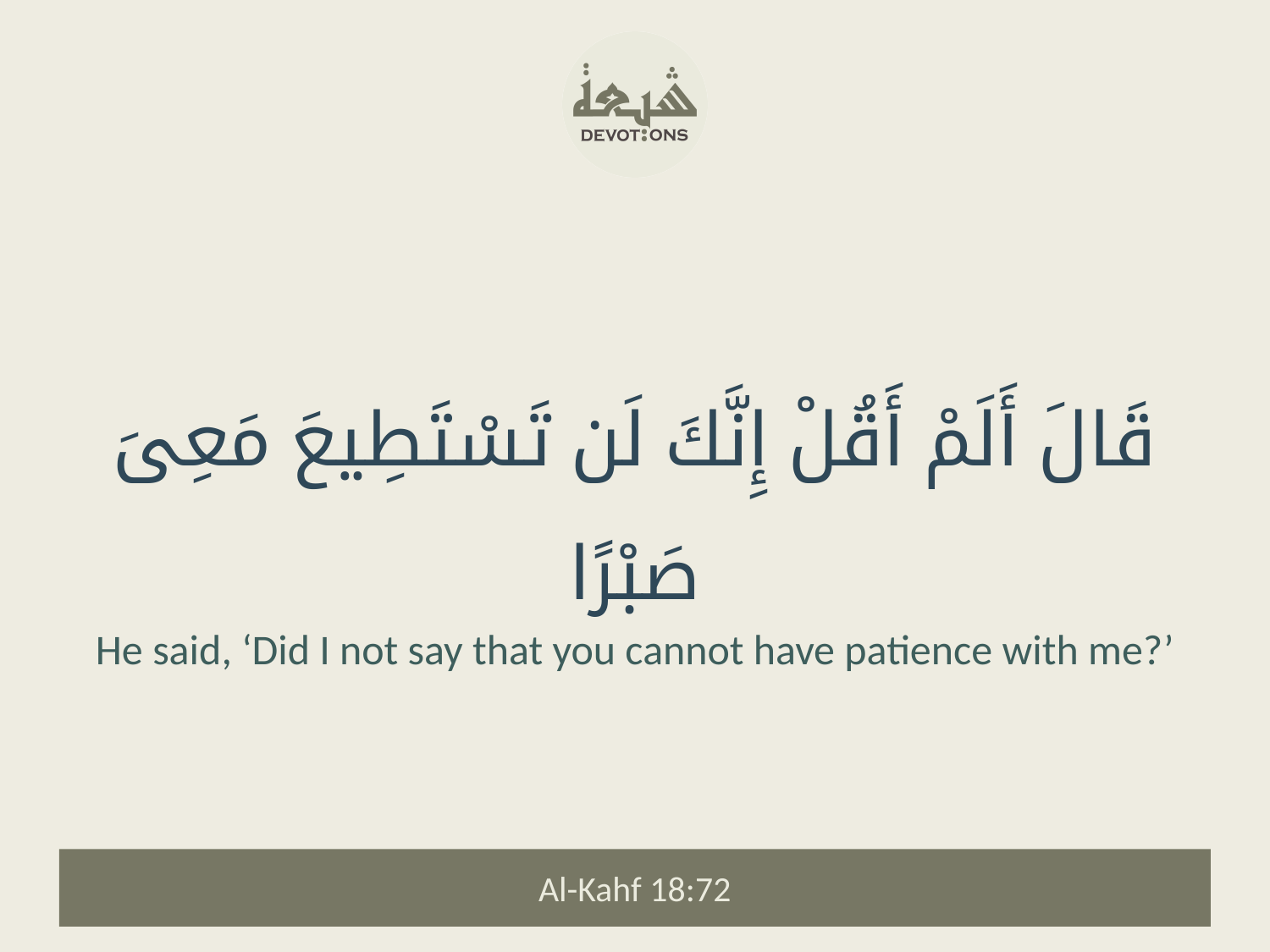

قَالَ أَلَمْ أَقُلْ إِنَّكَ لَن تَسْتَطِيعَ مَعِىَ صَبْرًا
He said, ‘Did I not say that you cannot have patience with me?’
Al-Kahf 18:72